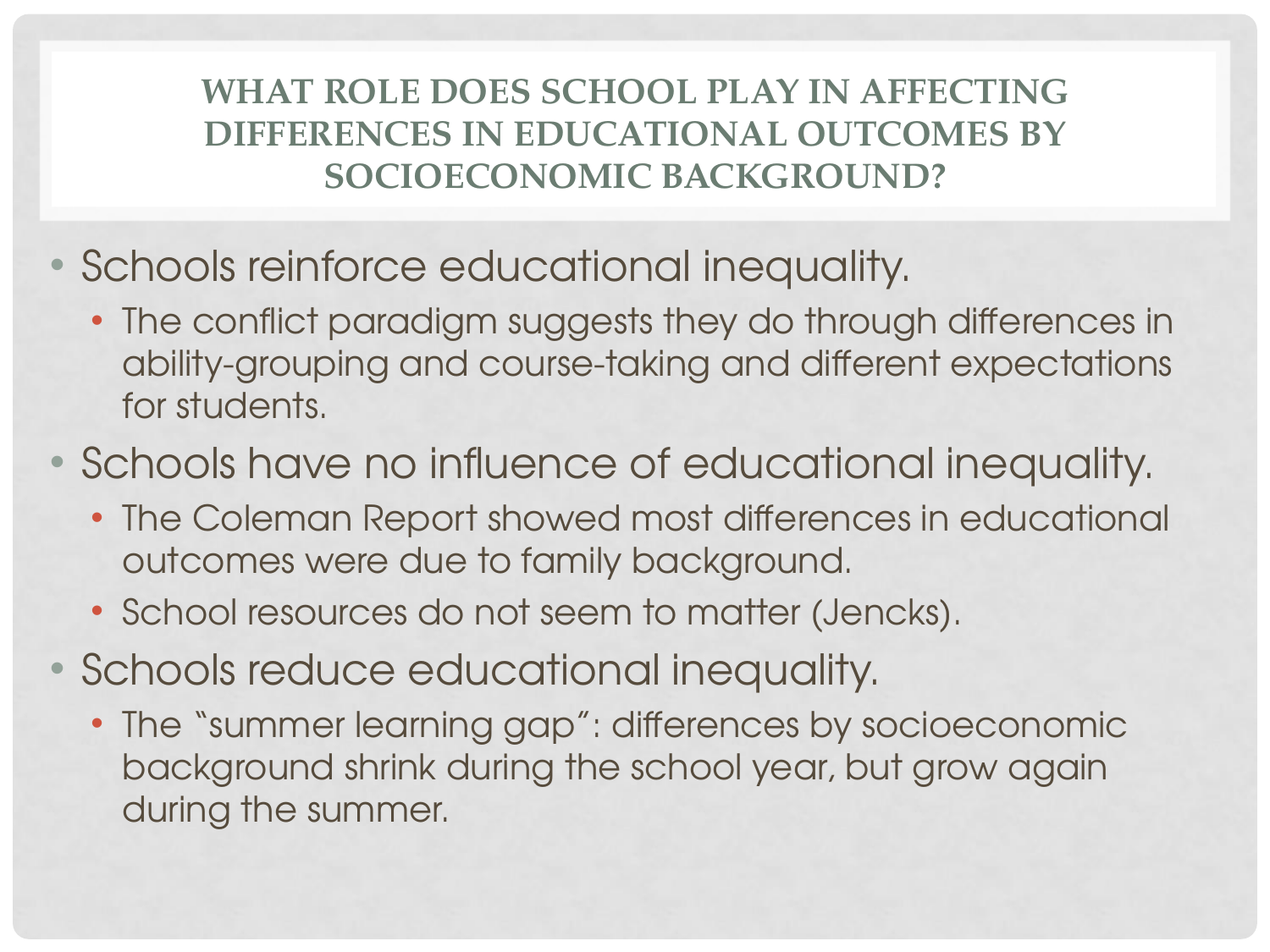

# WHAT ROLE DOES SCHOOL PLAY IN AFFECTING DIFFERENCES IN EDUCATIONAL OUTCOMES BY SOCIOECONOMIC BACKGROUND?
Schools reinforce educational inequality.
The conflict paradigm suggests they do through differences in ability-grouping and course-taking and different expectations for students.
Schools have no influence of educational inequality.
The Coleman Report showed most differences in educational outcomes were due to family background.
School resources do not seem to matter (Jencks).
Schools reduce educational inequality.
The “summer learning gap”: differences by socioeconomic background shrink during the school year, but grow again during the summer.